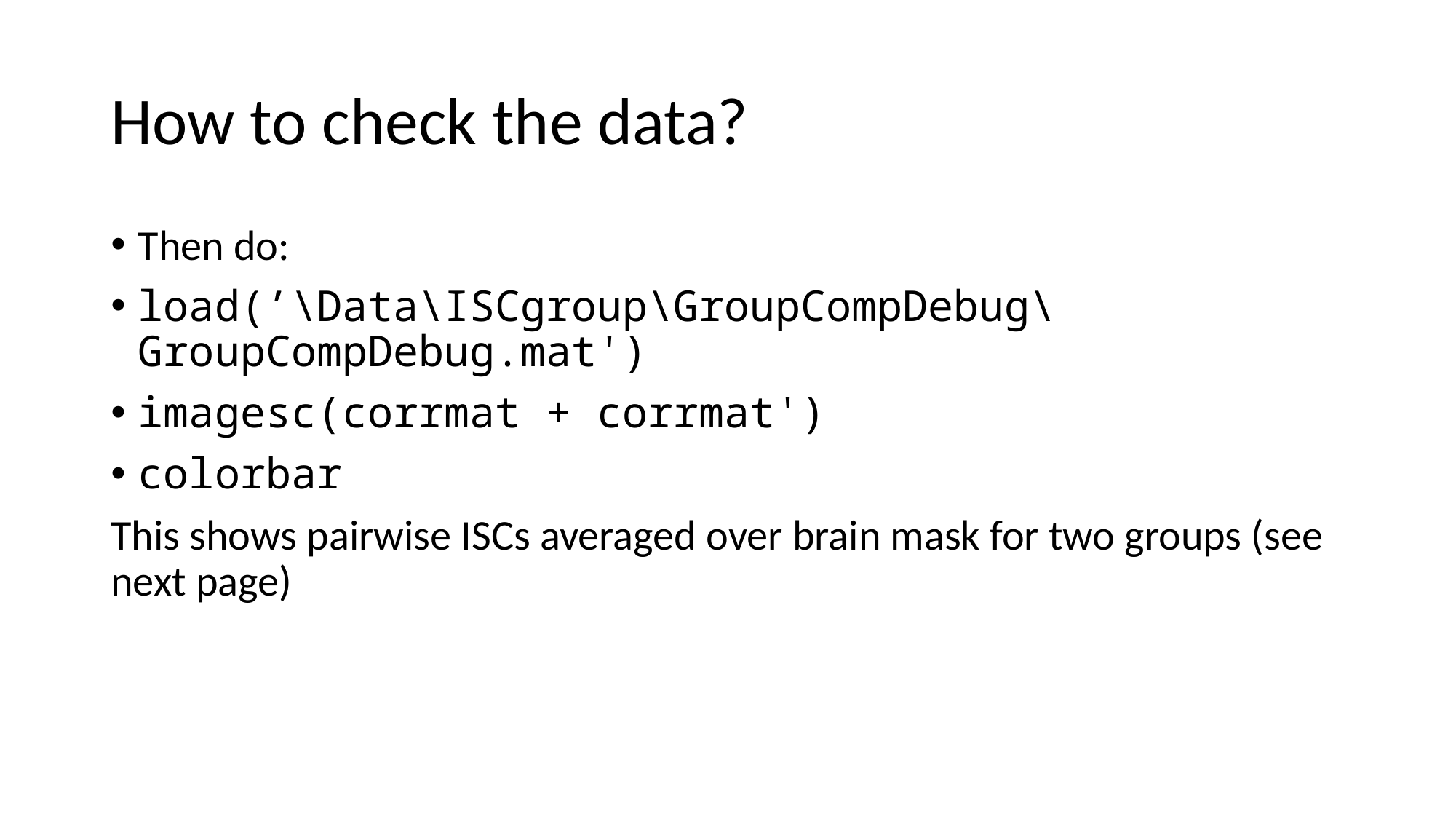

# How to check the data?
Then do:
load(’\Data\ISCgroup\GroupCompDebug\GroupCompDebug.mat')
imagesc(corrmat + corrmat')
colorbar
This shows pairwise ISCs averaged over brain mask for two groups (see next page)